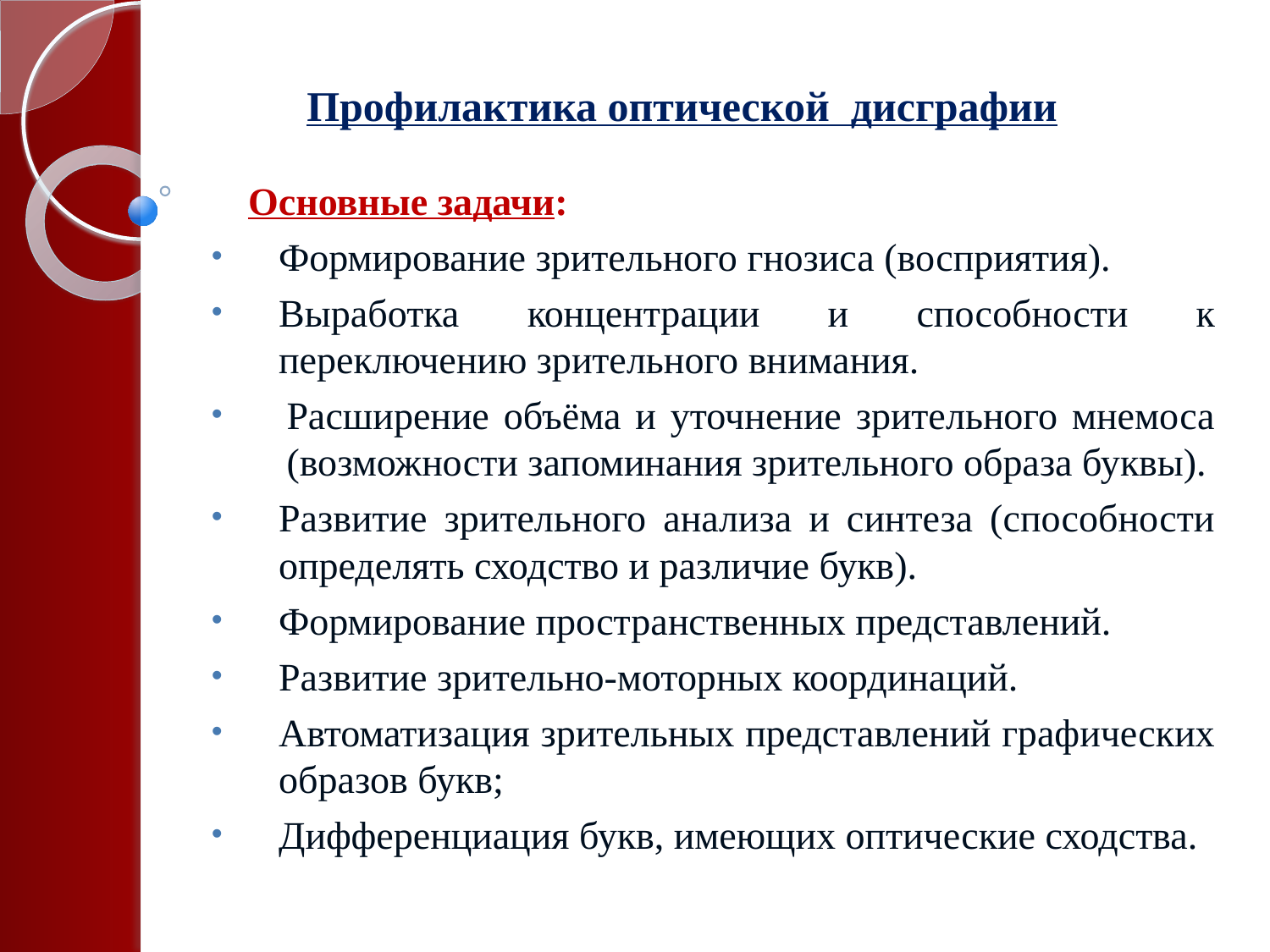

# Профилактика оптической  дисграфии
   Основные задачи:
Формирование зрительного гнозиса (восприятия).
Выработка концентрации и способности к переключению зрительного внимания.
Расширение объёма и уточнение зрительного мнемоса (возможности запоминания зрительного образа буквы).
Развитие зрительного анализа и синтеза (способности определять сходство и различие букв).
Формирование пространственных представлений.
Развитие зрительно-моторных координаций.
Автоматизация зрительных представлений графических образов букв;
Дифференциация букв, имеющих оптические сходства.